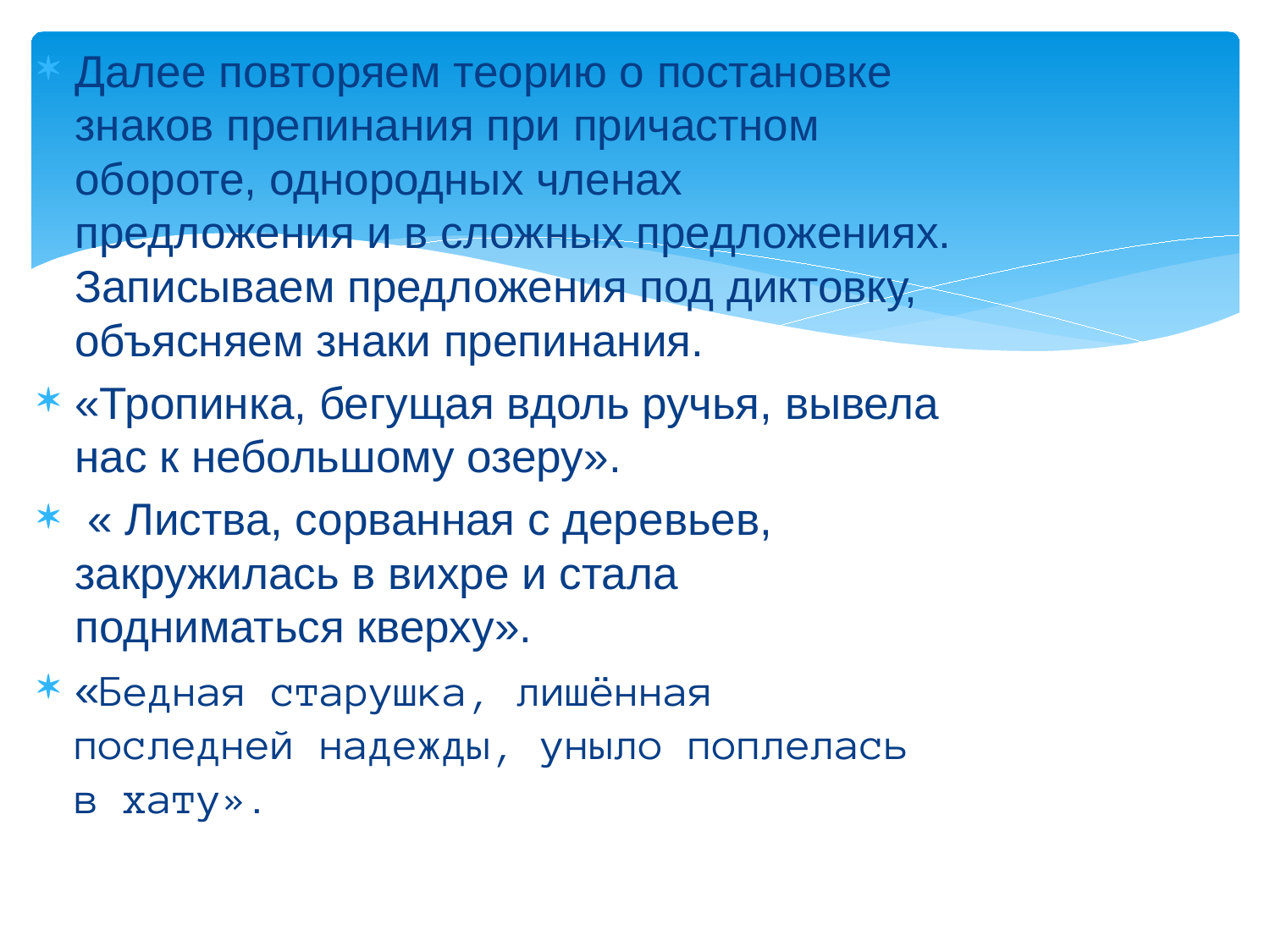

Далее повторяем теорию о постановке знаков препинания при причастном обороте, однородных членах предложения и в сложных предложениях. Записываем предложения под диктовку, объясняем знаки препинания.
«Тропинка, бегущая вдоль ручья, вывела нас к небольшому озеру».
 « Листва, сорванная с деревьев, закружилась в вихре и стала подниматься кверху».
«Бедная старушка, лишённая последней надежды, уныло поплелась в хату».